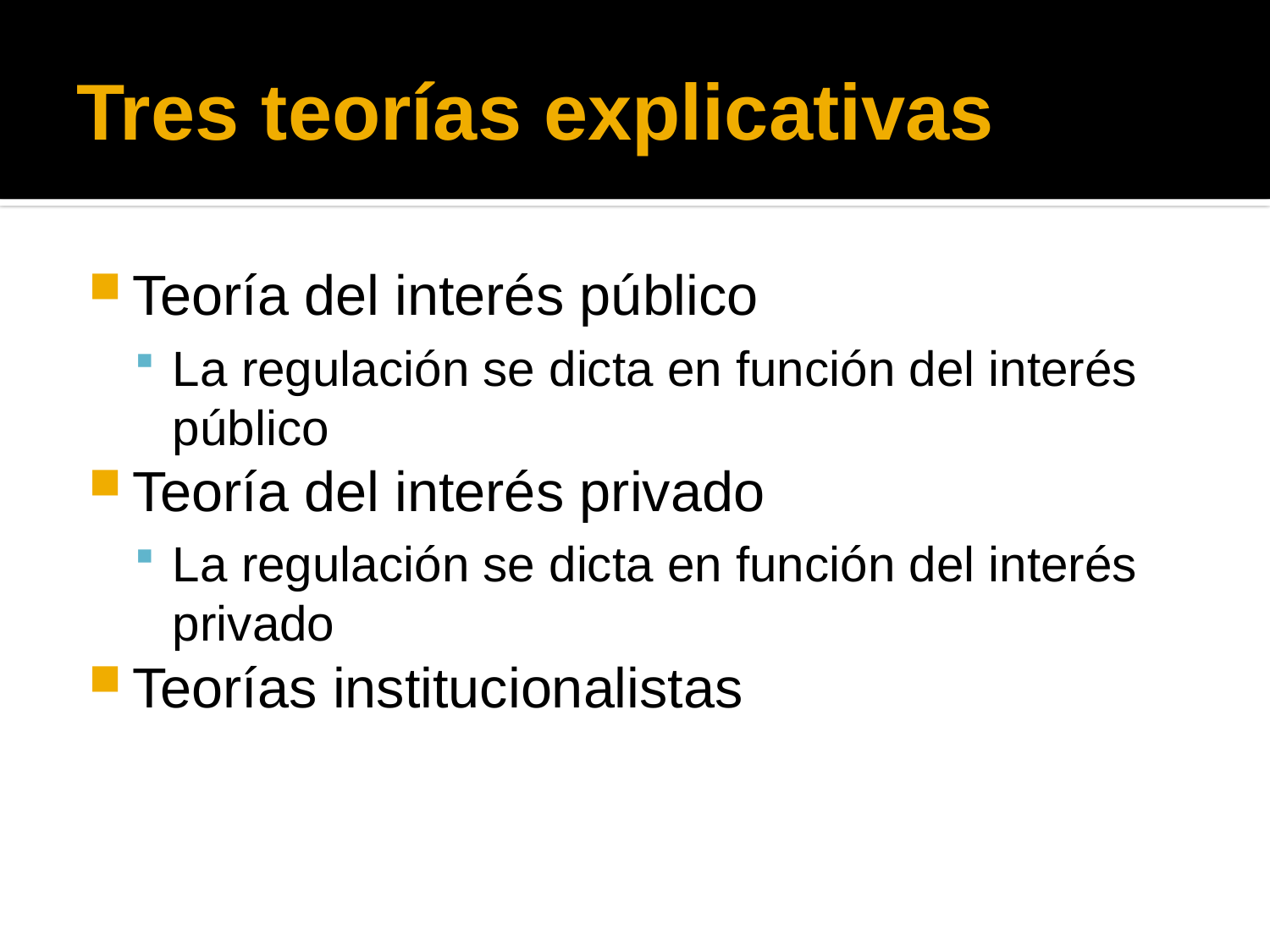

# Tres teorías explicativas
Teoría del interés público
La regulación se dicta en función del interés público
Teoría del interés privado
La regulación se dicta en función del interés privado
Teorías institucionalistas